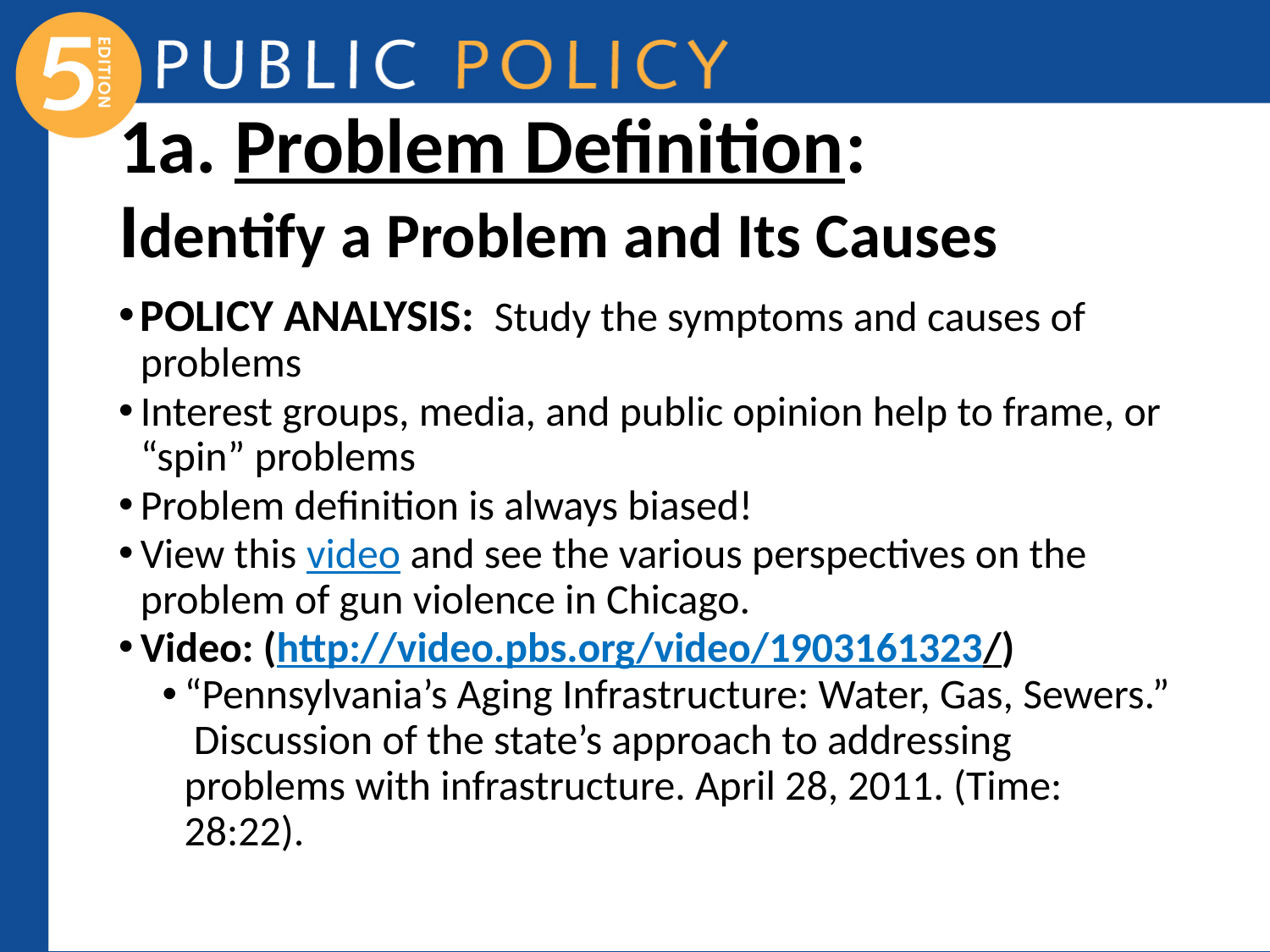

# 1a. Problem Definition: Identify a Problem and Its Causes
POLICY ANALYSIS:  Study the symptoms and causes of problems
Interest groups, media, and public opinion help to frame, or “spin” problems
Problem definition is always biased!
View this video and see the various perspectives on the problem of gun violence in Chicago.
Video: (http://video.pbs.org/video/1903161323/)
“Pennsylvania’s Aging Infrastructure: Water, Gas, Sewers.”  Discussion of the state’s approach to addressing problems with infrastructure. April 28, 2011. (Time: 28:22).